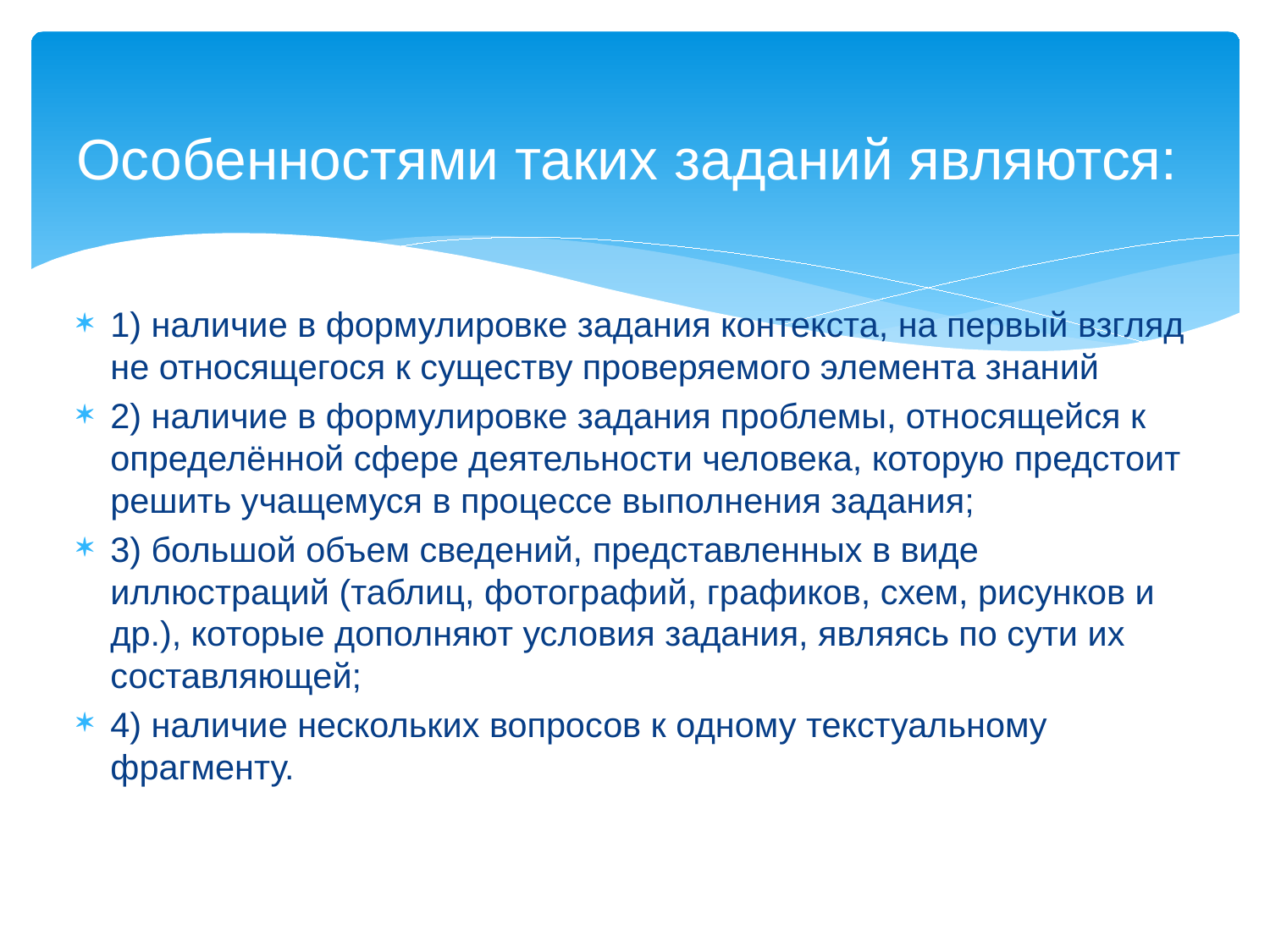

# Особенностями таких заданий являются:
1) наличие в формулировке задания контекста, на первый взгляд не относящегося к существу проверяемого элемента знаний
2) наличие в формулировке задания проблемы, относящейся к определённой сфере деятельности человека, которую предстоит решить учащемуся в процессе выполнения задания;
3) большой объем сведений, представленных в виде иллюстраций (таблиц, фотографий, графиков, схем, рисунков и др.), которые дополняют условия задания, являясь по сути их составляющей;
4) наличие нескольких вопросов к одному текстуальному фрагменту.